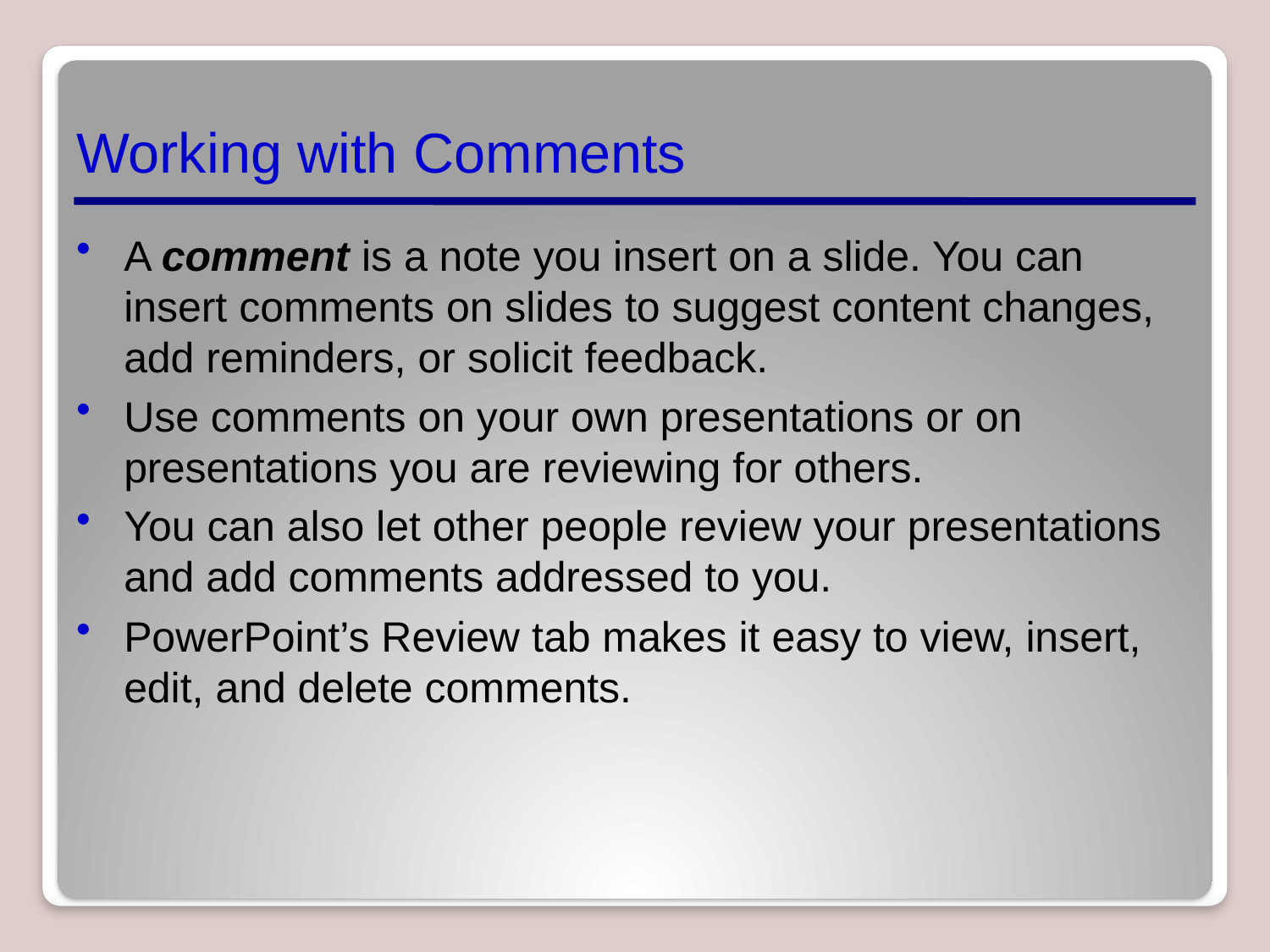

# Working with Comments
A comment is a note you insert on a slide. You can insert comments on slides to suggest content changes, add reminders, or solicit feedback.
Use comments on your own presentations or on presentations you are reviewing for others.
You can also let other people review your presentations and add comments addressed to you.
PowerPoint’s Review tab makes it easy to view, insert, edit, and delete comments.